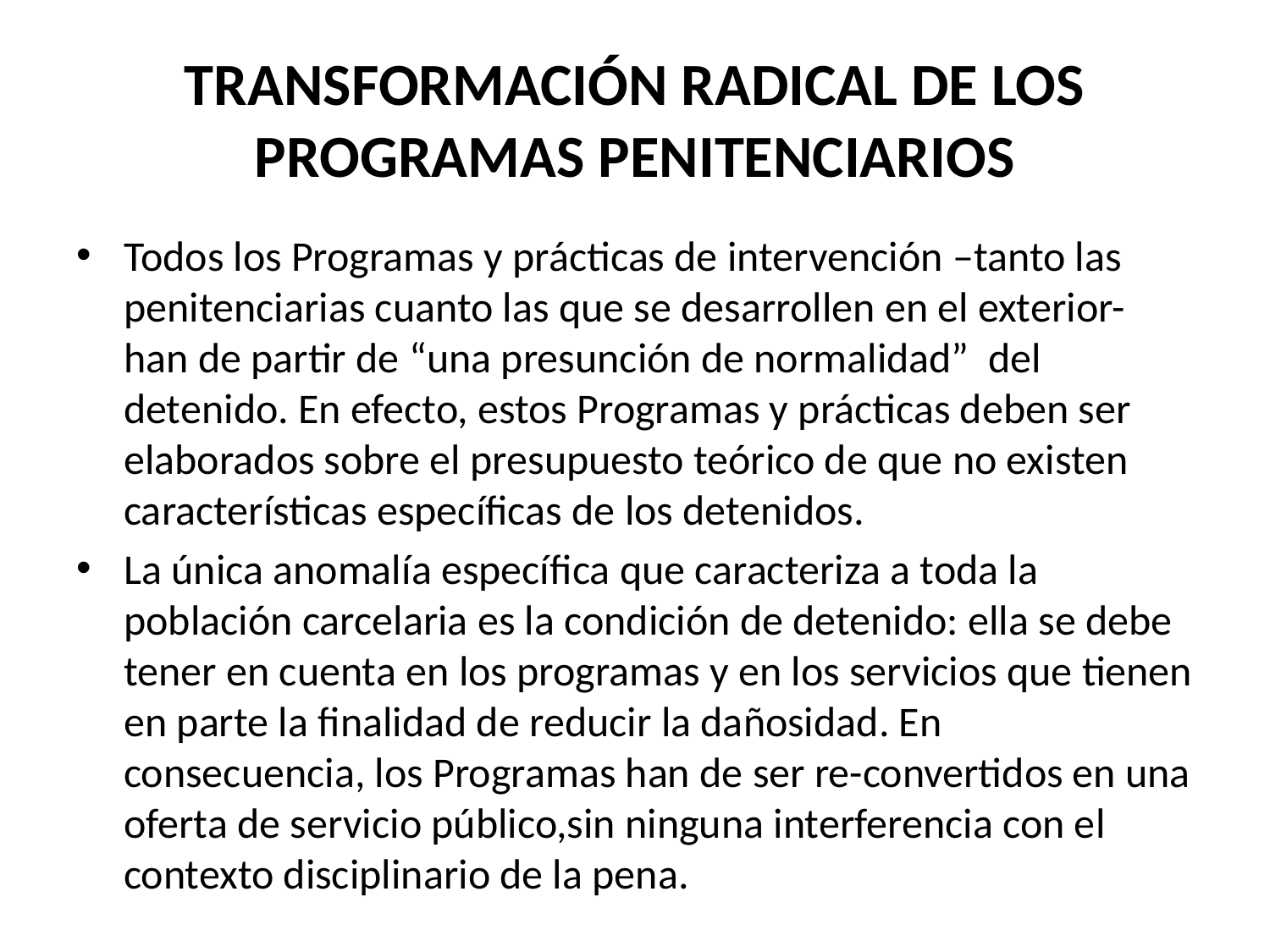

# TRANSFORMACIÓN RADICAL DE LOS PROGRAMAS PENITENCIARIOS
Todos los Programas y prácticas de intervención –tanto las penitenciarias cuanto las que se desarrollen en el exterior- han de partir de “una presunción de normalidad”  del detenido. En efecto, estos Programas y prácticas deben ser elaborados sobre el presupuesto teórico de que no existen características específicas de los detenidos.
La única anomalía específica que caracteriza a toda la población carcelaria es la condición de detenido: ella se debe tener en cuenta en los programas y en los servicios que tienen en parte la finalidad de reducir la dañosidad. En consecuencia, los Programas han de ser re-convertidos en una oferta de servicio público,sin ninguna interferencia con el contexto disciplinario de la pena.